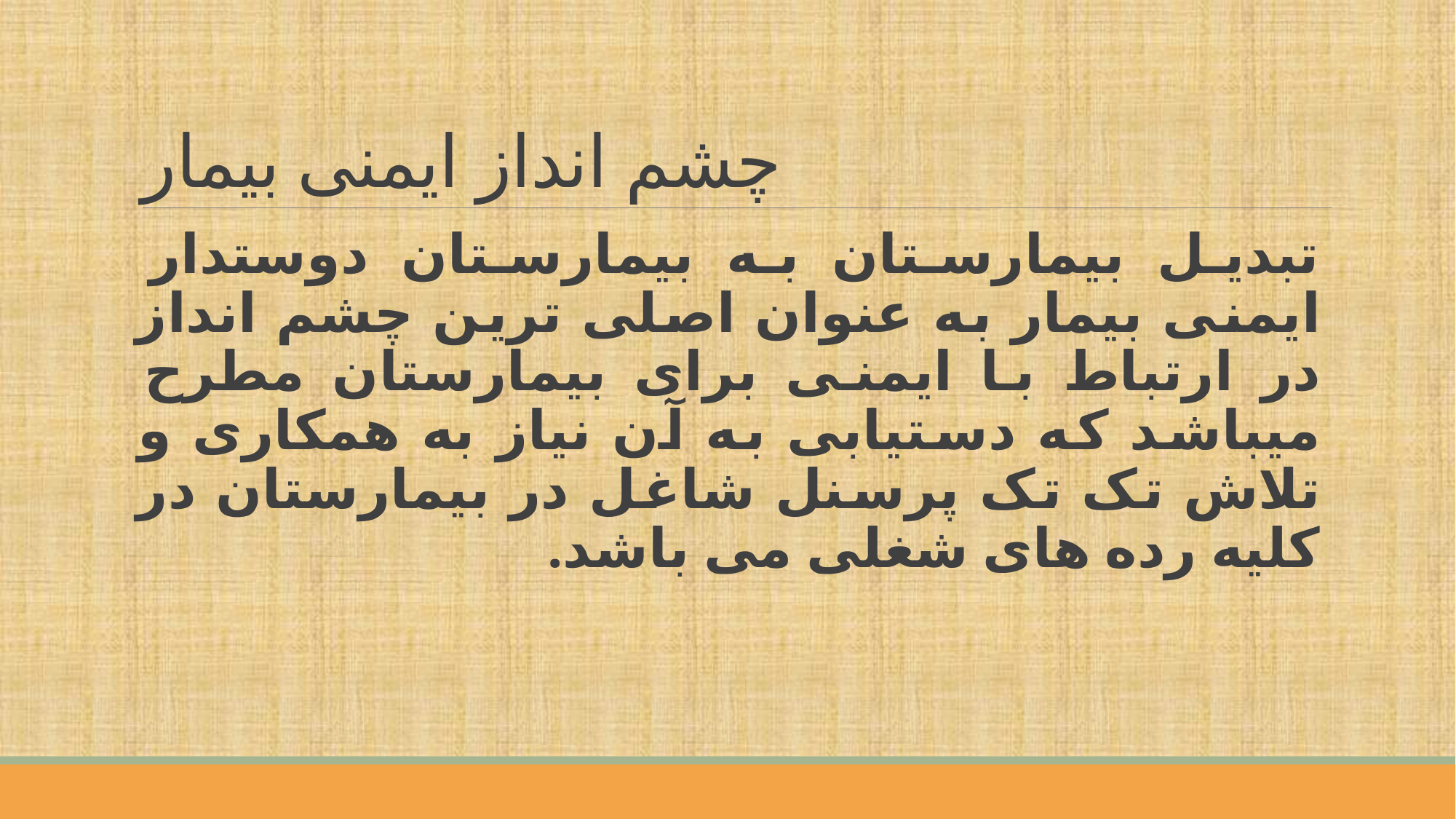

# چشم انداز ایمنی بیمار
تبدیل بیمارستان به بیمارستان دوستدار ایمنی بیمار به عنوان اصلی ترین چشم انداز در ارتباط با ایمنی برای بیمارستان مطرح میباشد که دستیابی به آن نیاز به همکاری و تلاش تک تک پرسنل شاغل در بیمارستان در کلیه رده های شغلی می باشد.